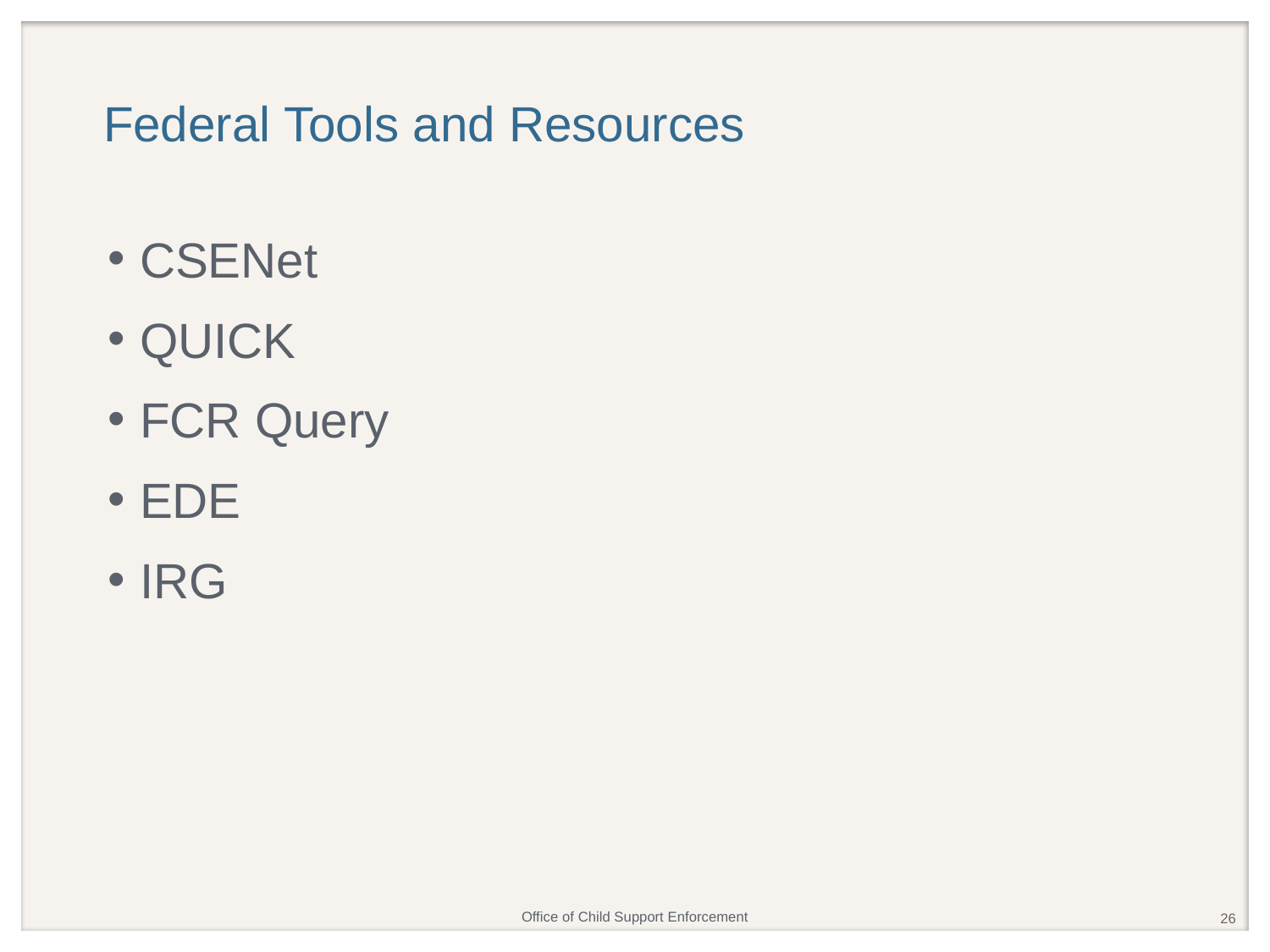

# Federal Tools and Resources
CSENet
QUICK
FCR Query
EDE
IRG

26